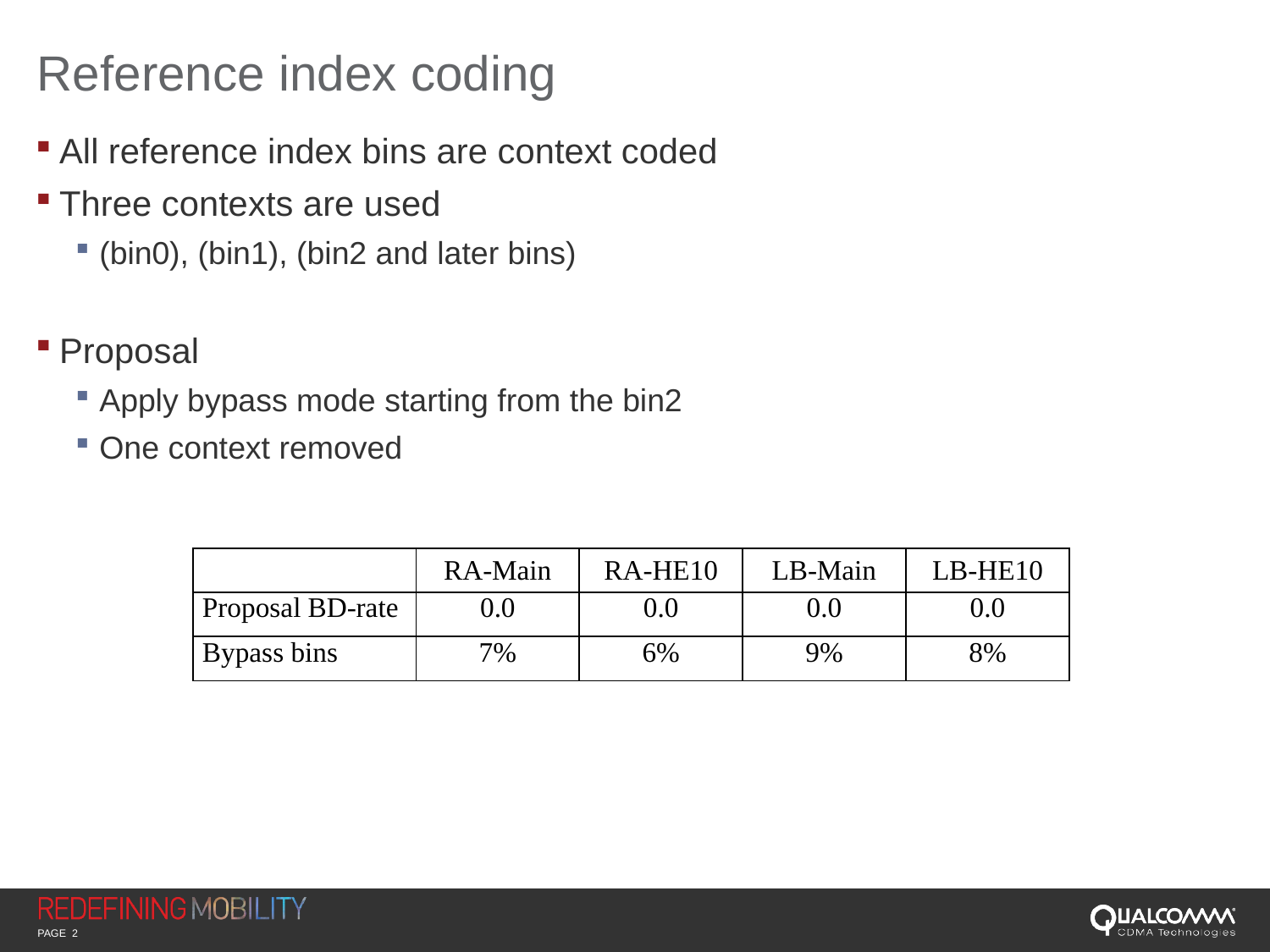

# Reference index coding
All reference index bins are context coded
Three contexts are used
(bin0), (bin1), (bin2 and later bins)

Proposal
Apply bypass mode starting from the bin2
One context removed

|  | RA-Main | RA-HE10 | LB-Main | LB-HE10 |
| --- | --- | --- | --- | --- |
| Proposal BD-rate | 0.0 | 0.0 | 0.0 | 0.0 |
| Bypass bins | 7% | 6% | 9% | 8% |